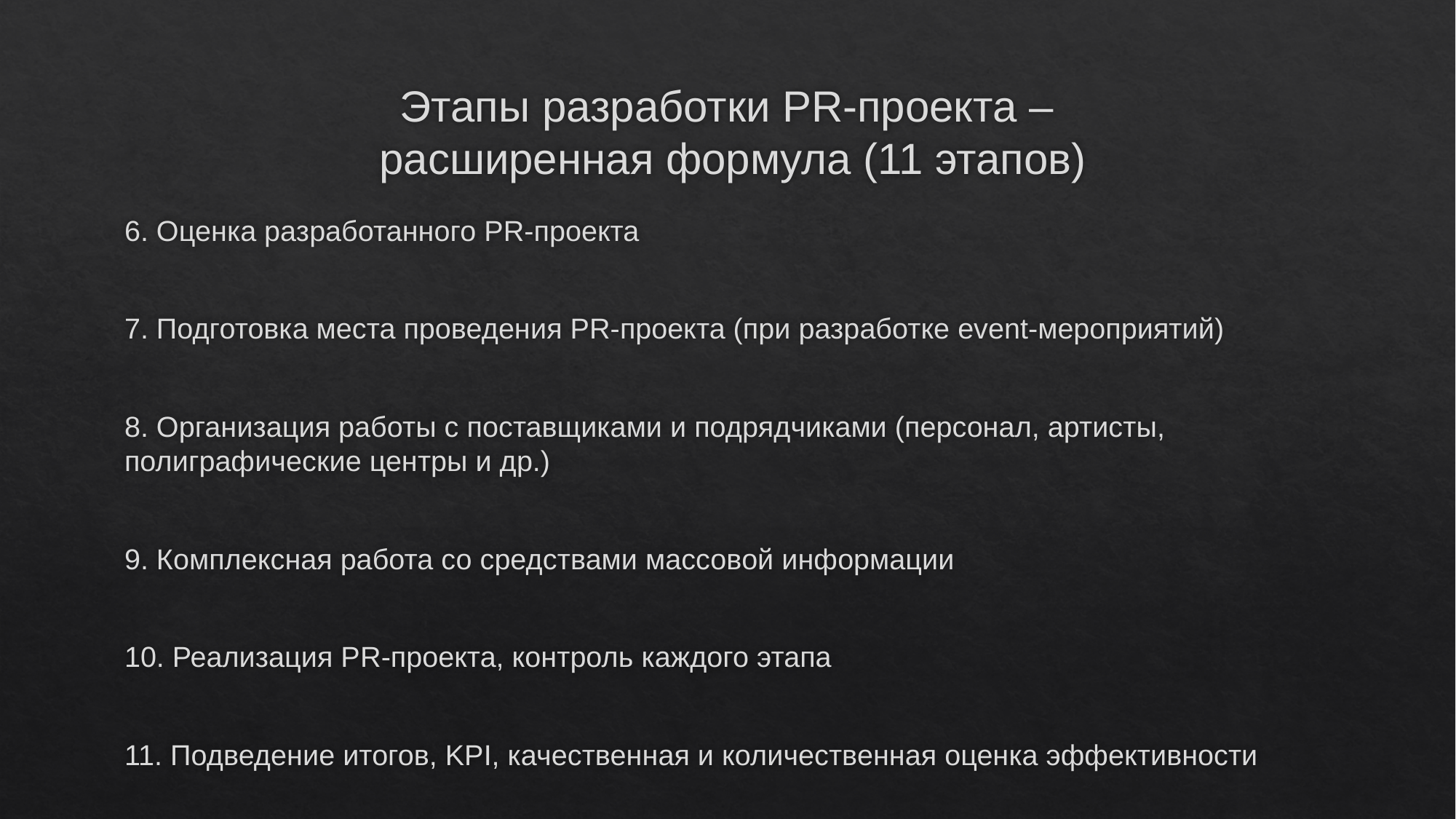

# Этапы разработки PR-проекта – расширенная формула (11 этапов)
6. Оценка разработанного PR-проекта

7. Подготовка места проведения PR-проекта (при разработке event-мероприятий)

8. Организация работы с поставщиками и подрядчиками (персонал, артисты, полиграфические центры и др.)

9. Комплексная работа со средствами массовой информации

10. Реализация PR-проекта, контроль каждого этапа

11. Подведение итогов, KPI, качественная и количественная оценка эффективности